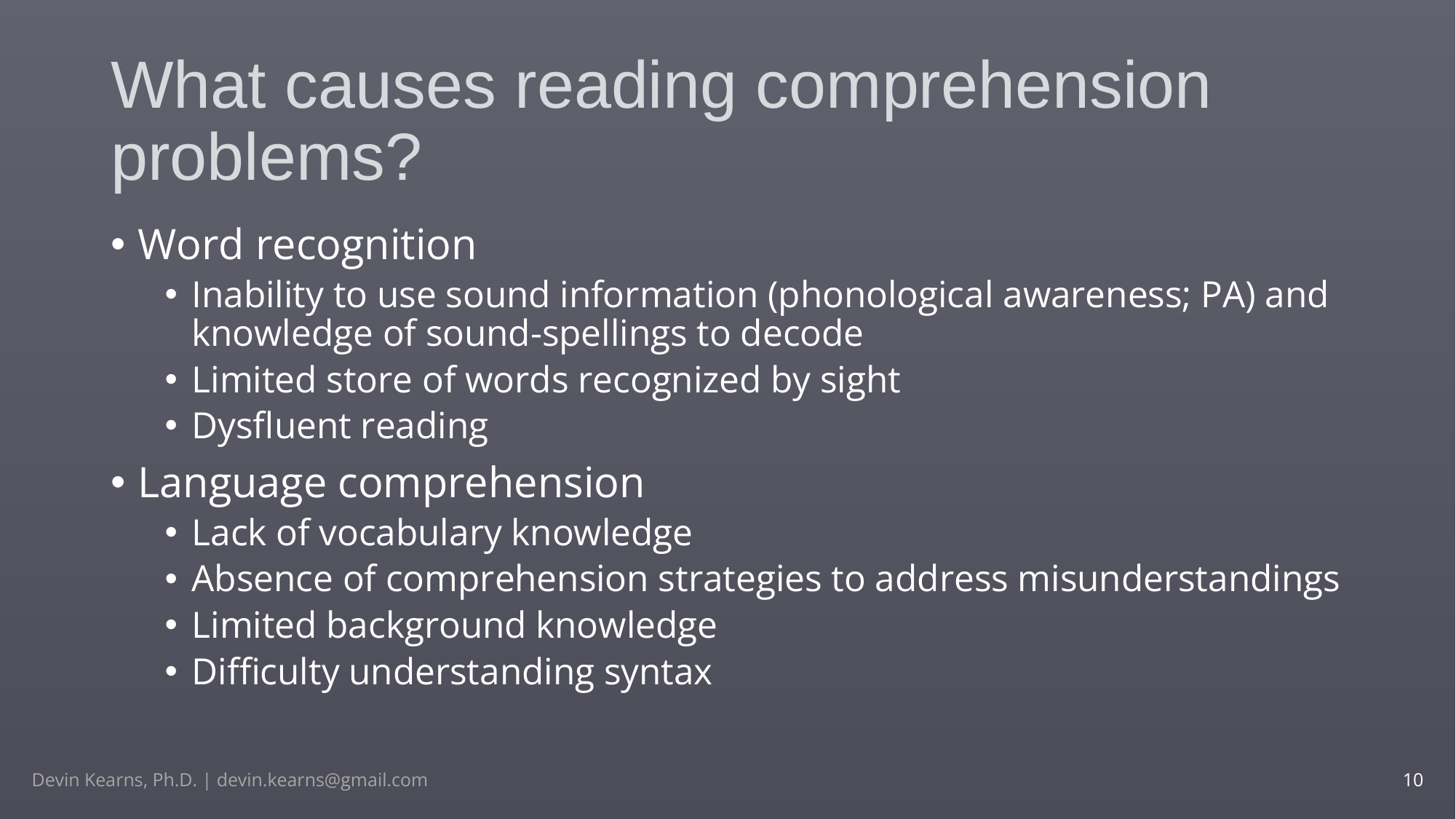

# What causes reading comprehension problems?
Word recognition
Inability to use sound information (phonological awareness; PA) and knowledge of sound-spellings to decode
Limited store of words recognized by sight
Dysfluent reading
Language comprehension
Lack of vocabulary knowledge
Absence of comprehension strategies to address misunderstandings
Limited background knowledge
Difficulty understanding syntax

Devin Kearns, Ph.D. | devin.kearns@gmail.com
10